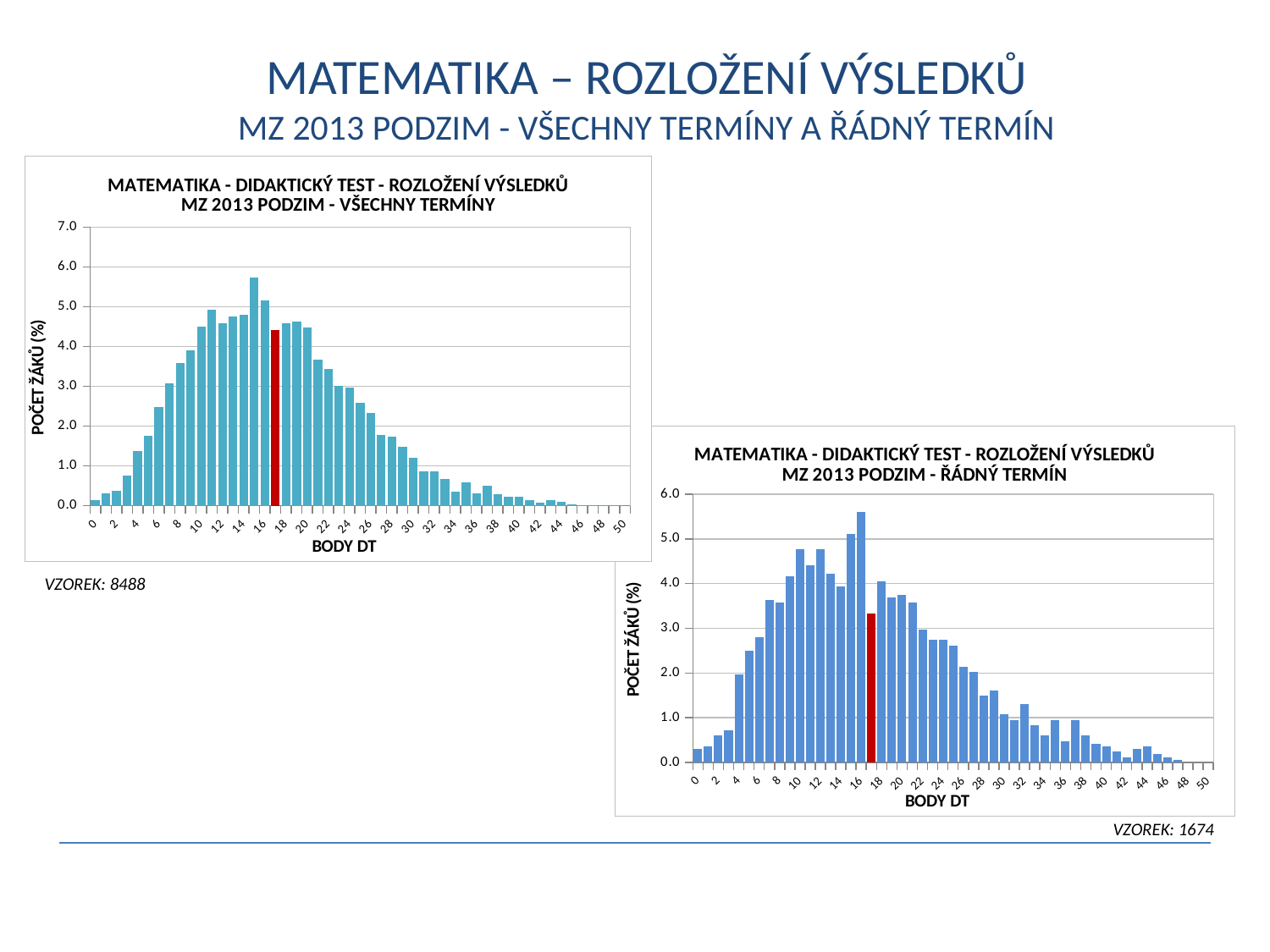

MATEMATIKA – ROZLOŽENÍ VÝSLEDKŮ
MZ 2013 PODZIM - VŠECHNY TERMÍNY A ŘÁDNÝ TERMÍN

### Chart: MATEMATIKA - DIDAKTICKÝ TEST - ROZLOŽENÍ VÝSLEDKŮ
MZ 2013 PODZIM - VŠECHNY TERMÍNY

| Category |  |
|---|---|
| 0 | 0.14127619496114904 |
| 1 | 0.30609842241582297 |
| 2 | 0.37673651989639745 |
| 3 | 0.7652460560395573 |
| 4 | 1.3774429008712032 |
| 5 | 1.765952437014363 |
| 6 | 2.4841064280668705 |
| 7 | 3.0727572404049917 |
| 8 | 3.578996939015776 |
| 9 | 3.8968683776783615 |
| 10 | 4.509065222510007 |
| 11 | 4.932893807393454 |
| 12 | 4.579703319990582 |
| 13 | 4.744525547445255 |
| 14 | 4.803390628679067 |
| 15 | 5.721685895926536 |
| 16 | 5.156581116081941 |
| 17 | 4.414881092535908 |
| 18 | 4.579703319990582 |
| 19 | 4.615022368730869 |
| 20 | 4.485519190016482 |
| 21 | 3.673181068989875 |
| 22 | 3.4259477278078645 |
| 23 | 3.0138921591711796 |
| 24 | 2.9785731104308923 |
| 25 | 2.5900635742877323 |
| 26 | 2.331057216858959 |
| 27 | 1.7777254532611257 |
| 28 | 1.742406404520838 |
| 29 | 1.4716270308453026 |
| 30 | 1.2126206734165292 |
| 31 | 0.8594301860136566 |
| 32 | 0.8594301860136566 |
| 33 | 0.671061926065458 |
| 34 | 0.36496350364963503 |
| 35 | 0.588650812338121 |
| 36 | 0.30609842241582297 |
| 37 | 0.5062396986107841 |
| 38 | 0.2825523899222981 |
| 39 | 0.23546032493524843 |
| 40 | 0.23546032493524843 |
| 41 | 0.14127619496114904 |
| 42 | 0.08241111372733693 |
| 43 | 0.14127619496114904 |
| 44 | 0.09418412997409936 |
| 45 | 0.03531904874028726 |
| 46 | 0.02354603249352484 |
| 47 | 0.01177301624676242 |
| 48 | 0.01177301624676242 |
| 49 | 0.02354603249352484 |
| 50 | 0.0 |

### Chart: MATEMATIKA - DIDAKTICKÝ TEST - ROZLOŽENÍ VÝSLEDKŮ
MZ 2013 PODZIM - ŘÁDNÝ TERMÍN

| Category |  |
|---|---|
| 0 | 0.2976190476190476 |
| 1 | 0.35714285714285715 |
| 2 | 0.5952380952380952 |
| 3 | 0.7142857142857143 |
| 4 | 1.9642857142857142 |
| 5 | 2.5 |
| 6 | 2.797619047619048 |
| 7 | 3.6309523809523814 |
| 8 | 3.571428571428571 |
| 9 | 4.166666666666666 |
| 10 | 4.761904761904762 |
| 11 | 4.404761904761905 |
| 12 | 4.761904761904762 |
| 13 | 4.226190476190476 |
| 14 | 3.9285714285714284 |
| 15 | 5.119047619047619 |
| 16 | 5.595238095238096 |
| 17 | 3.3333333333333335 |
| 18 | 4.0476190476190474 |
| 19 | 3.6904761904761907 |
| 20 | 3.75 |
| 21 | 3.571428571428571 |
| 22 | 2.976190476190476 |
| 23 | 2.738095238095238 |
| 24 | 2.738095238095238 |
| 25 | 2.619047619047619 |
| 26 | 2.142857142857143 |
| 27 | 2.0238095238095237 |
| 28 | 1.488095238095238 |
| 29 | 1.607142857142857 |
| 30 | 1.0714285714285714 |
| 31 | 0.9523809523809524 |
| 32 | 1.3095238095238095 |
| 33 | 0.8333333333333334 |
| 34 | 0.5952380952380952 |
| 35 | 0.9523809523809524 |
| 36 | 0.4761904761904762 |
| 37 | 0.9523809523809524 |
| 38 | 0.5952380952380952 |
| 39 | 0.4166666666666667 |
| 40 | 0.35714285714285715 |
| 41 | 0.2380952380952381 |
| 42 | 0.11904761904761905 |
| 43 | 0.2976190476190476 |
| 44 | 0.35714285714285715 |
| 45 | 0.17857142857142858 |
| 46 | 0.11904761904761905 |
| 47 | 0.05952380952380953 |
| 48 | 0.0 |
| 49 | 0.0 |
| 50 | 0.0 |
VZOREK: 8488
VZOREK: 1674